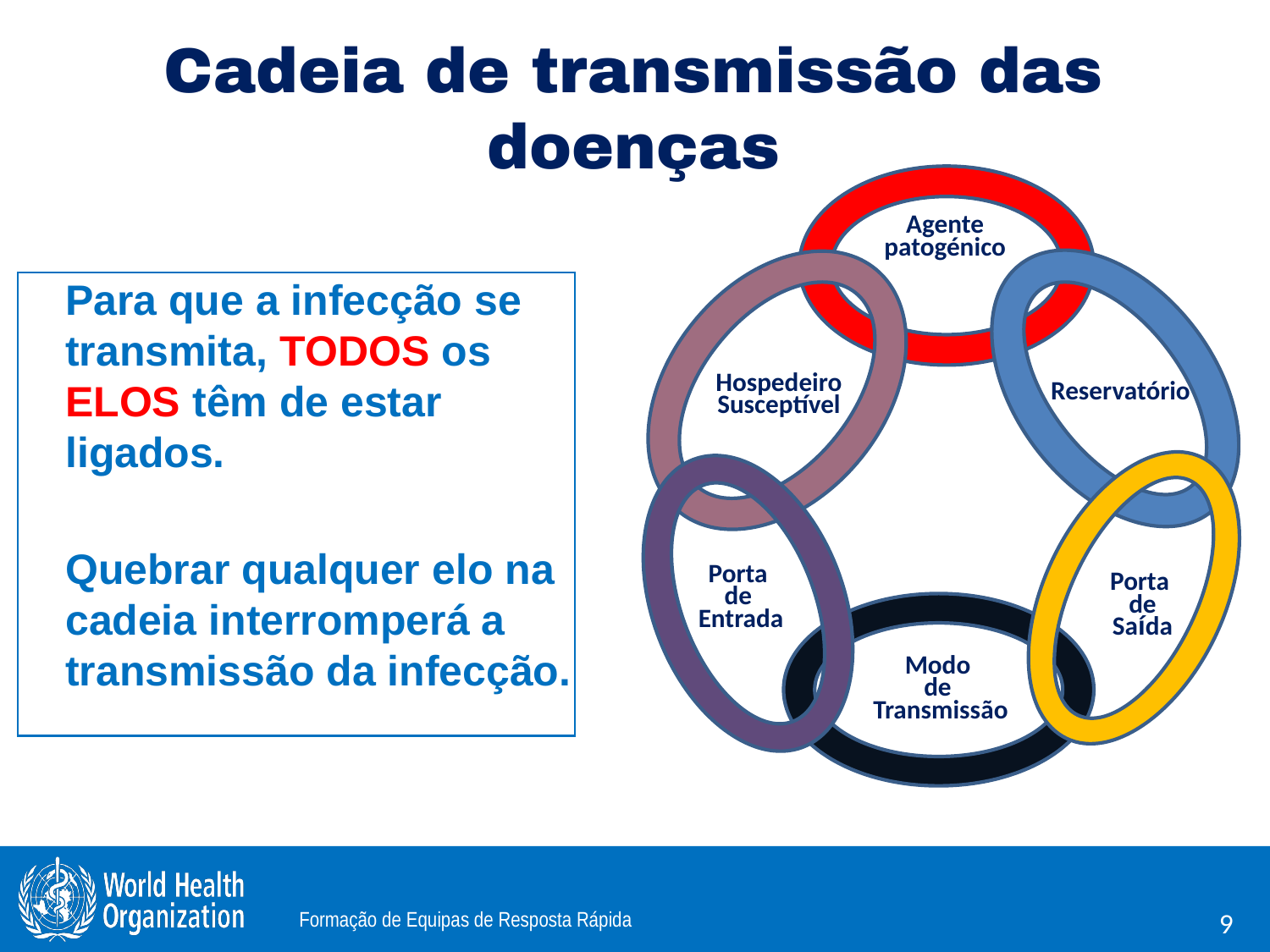

# Cadeia de transmissão das doenças

Hospedeiro
Susceptível
Porta
de
Entrada
Porta
de
Saída
Modo
de
Transmissão
Agente patogénico
Para que a infecção se transmita, TODOS os ELOS têm de estar ligados.

Quebrar qualquer elo na cadeia interromperá a transmissão da infecção.
Reservatório